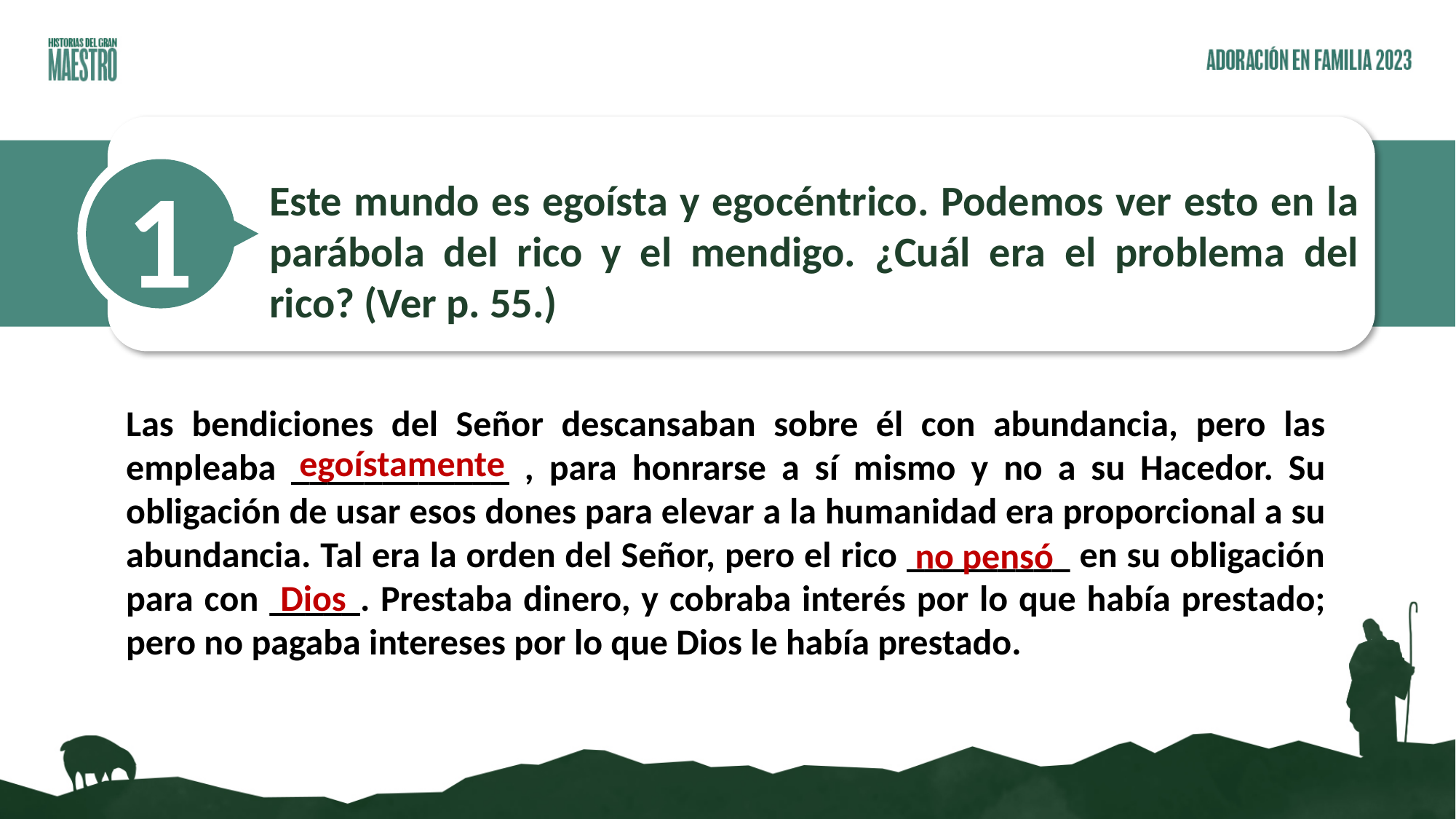

1

Este mundo es egoísta y egocéntrico. Podemos ver esto en la parábola del rico y el mendigo. ¿Cuál era el problema del rico? (Ver p. 55.)
Las bendiciones del Señor descansaban sobre él con abundancia, pero las empleaba ____________ , para honrarse a sí mismo y no a su Hacedor. Su obligación de usar esos dones para elevar a la humanidad era proporcional a su abundancia. Tal era la orden del Señor, pero el rico _________ en su obligación para con _____. Prestaba dinero, y cobraba interés por lo que había prestado; pero no pagaba intereses por lo que Dios le había prestado.
egoístamente
no pensó
Dios